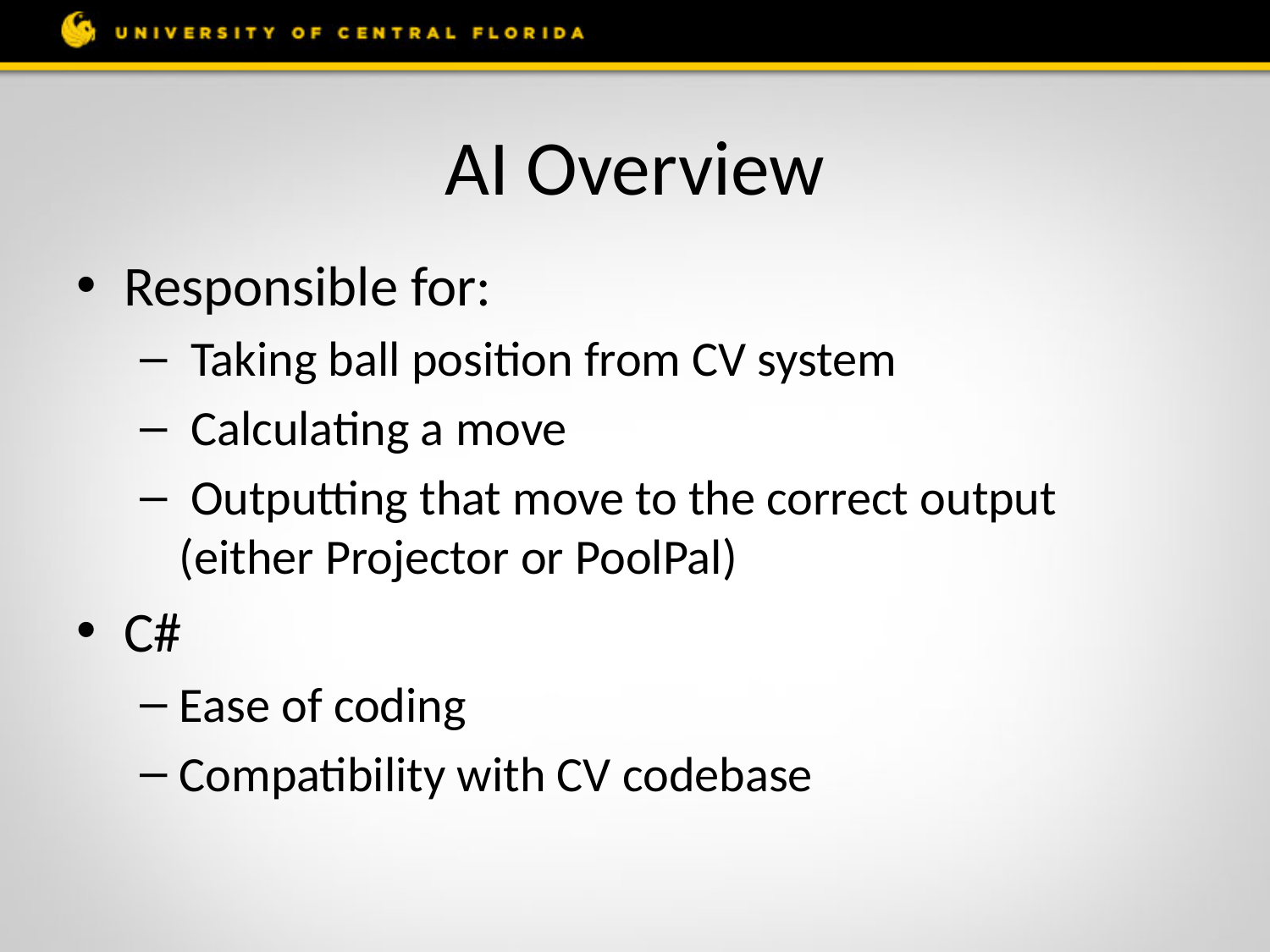

# AI Overview
Responsible for:
 Taking ball position from CV system
 Calculating a move
 Outputting that move to the correct output (either Projector or PoolPal)
C#
Ease of coding
Compatibility with CV codebase